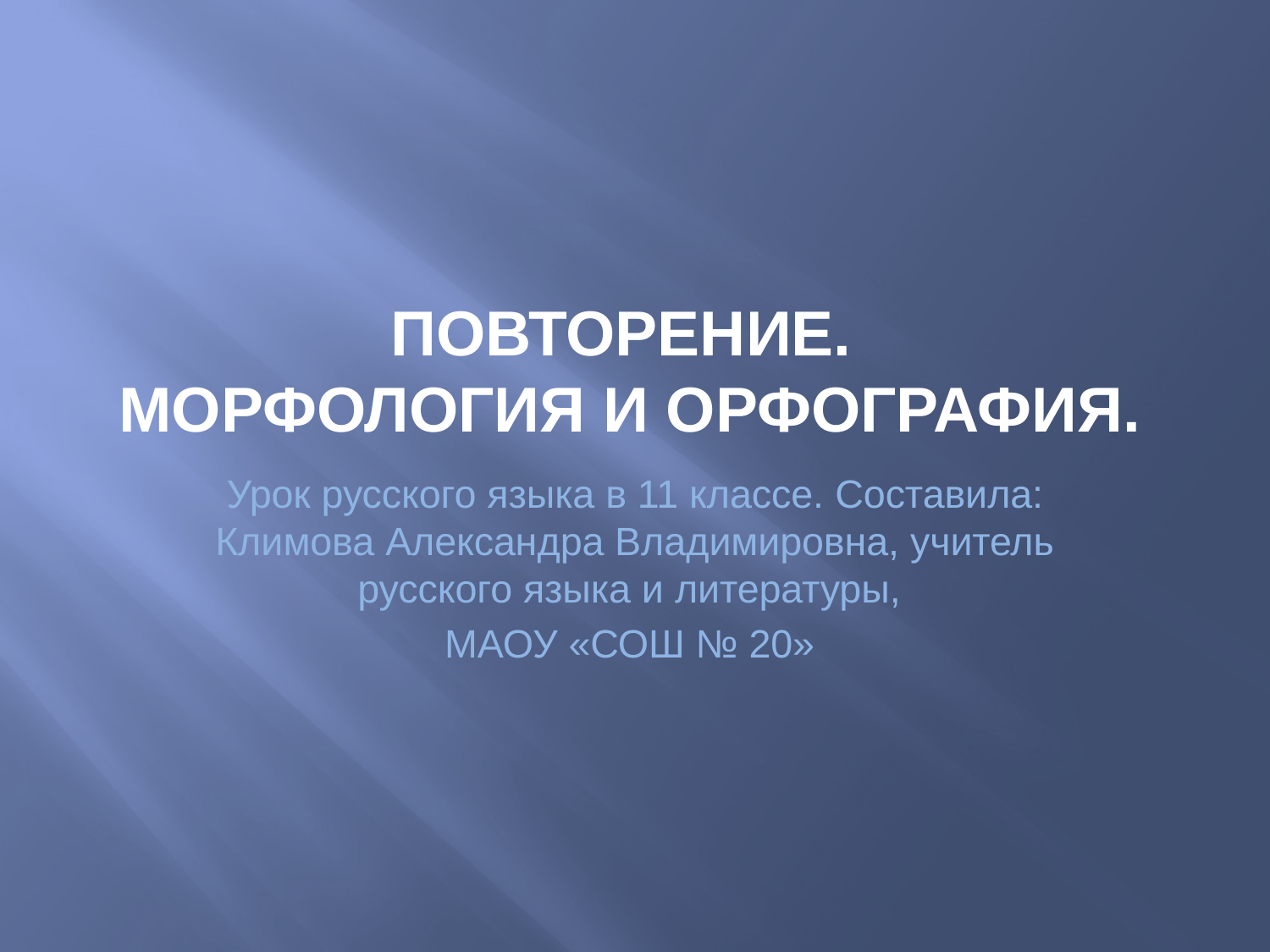

# Повторение. Морфология и орфография.
Урок русского языка в 11 классе. Составила: Климова Александра Владимировна, учитель русского языка и литературы,
МАОУ «СОШ № 20»